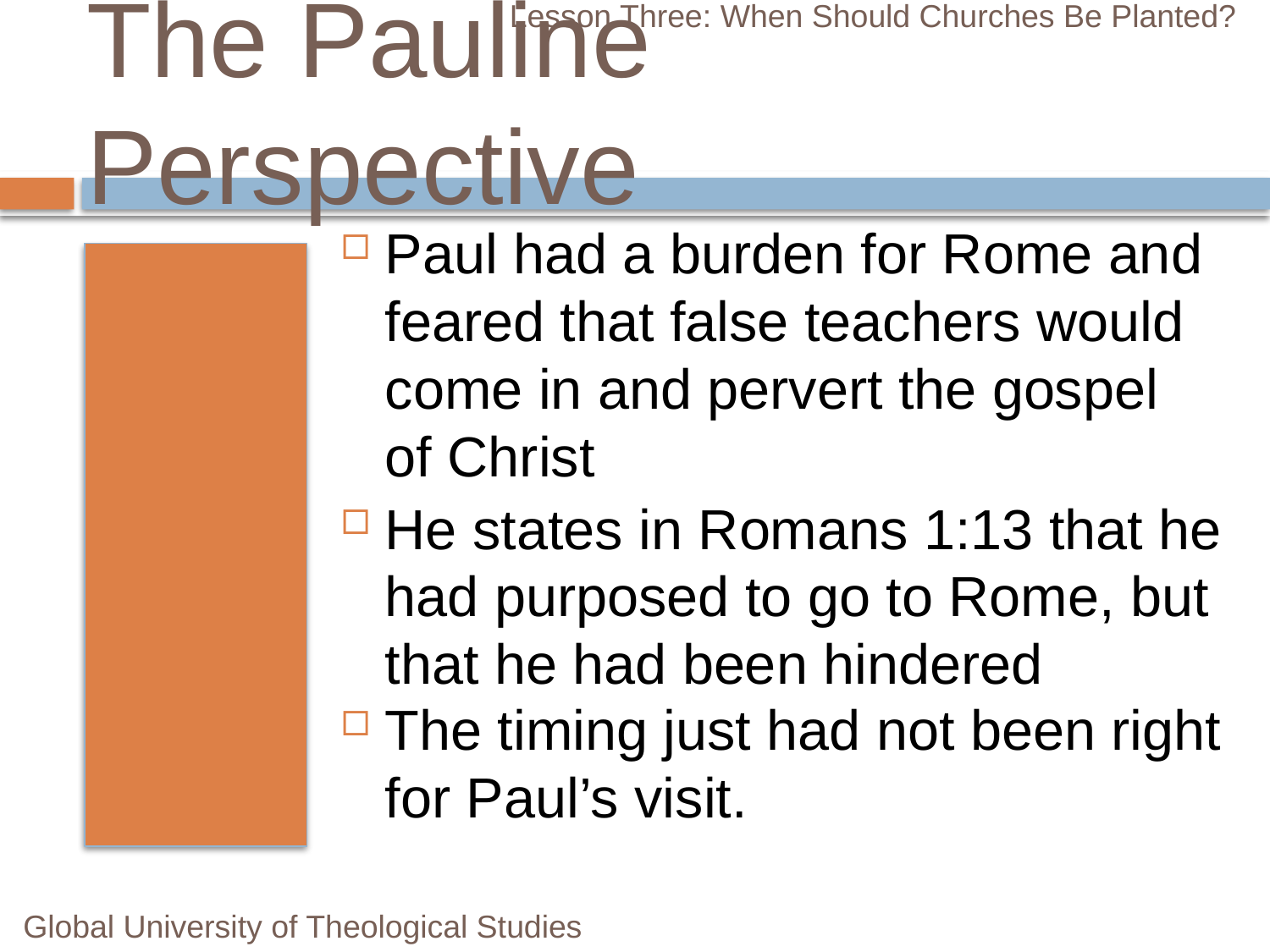

Lesson Three: When Should Churches Be Planted?
# The Pauline Perspective
Paul had a burden for Rome and feared that false teachers would come in and pervert the gospel of Christ

He states in Romans 1:13 that he had purposed to go to Rome, but that he had been hindered
The timing just had not been right for Paul’s visit.
Global University of Theological Studies